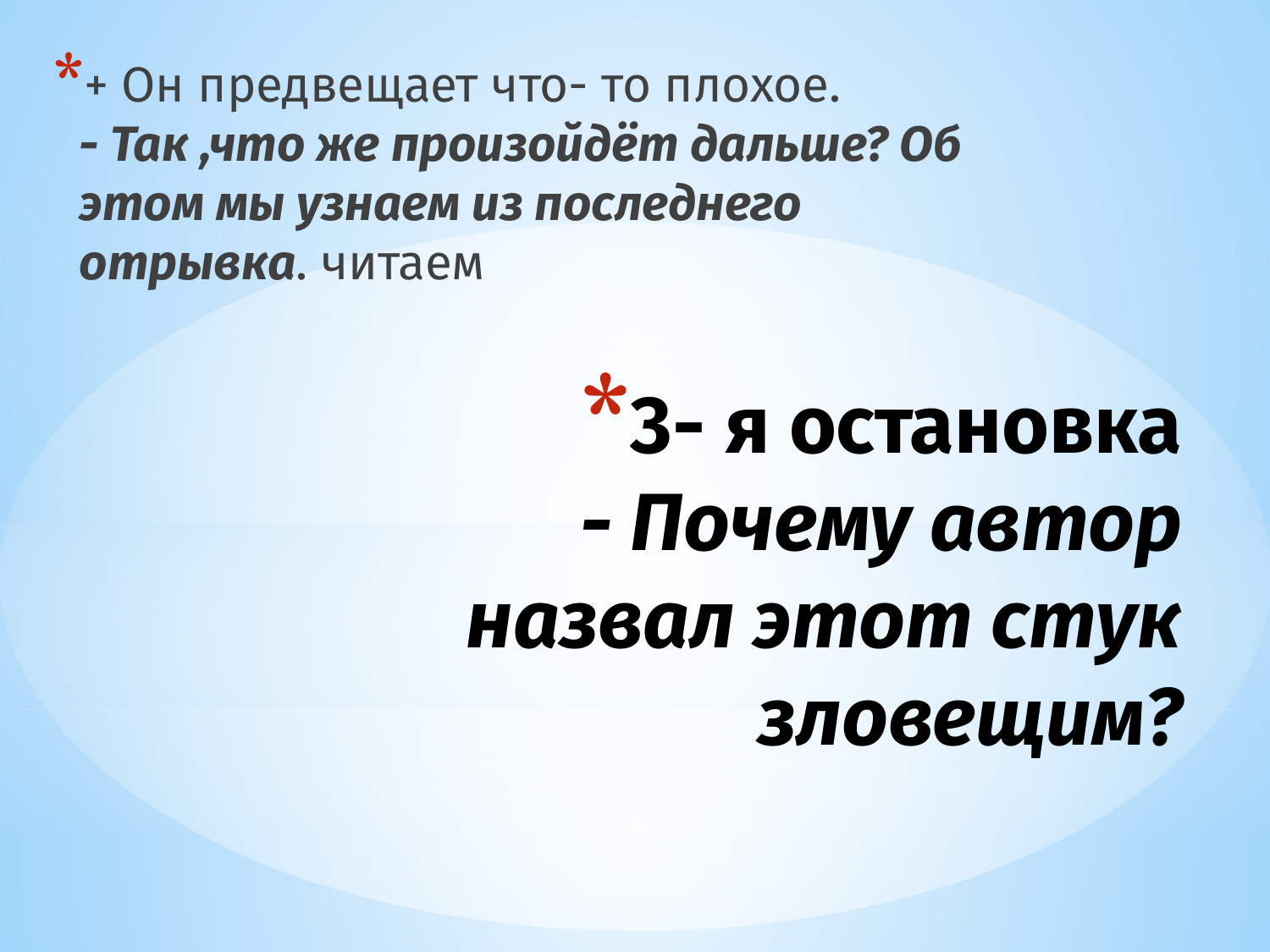

+ Он предвещает что- то плохое.
- Так ,что же произойдёт дальше? Об этом мы узнаем из последнего отрывка. читаем
# 3- я остановка - Почему автор назвал этот стук зловещим?